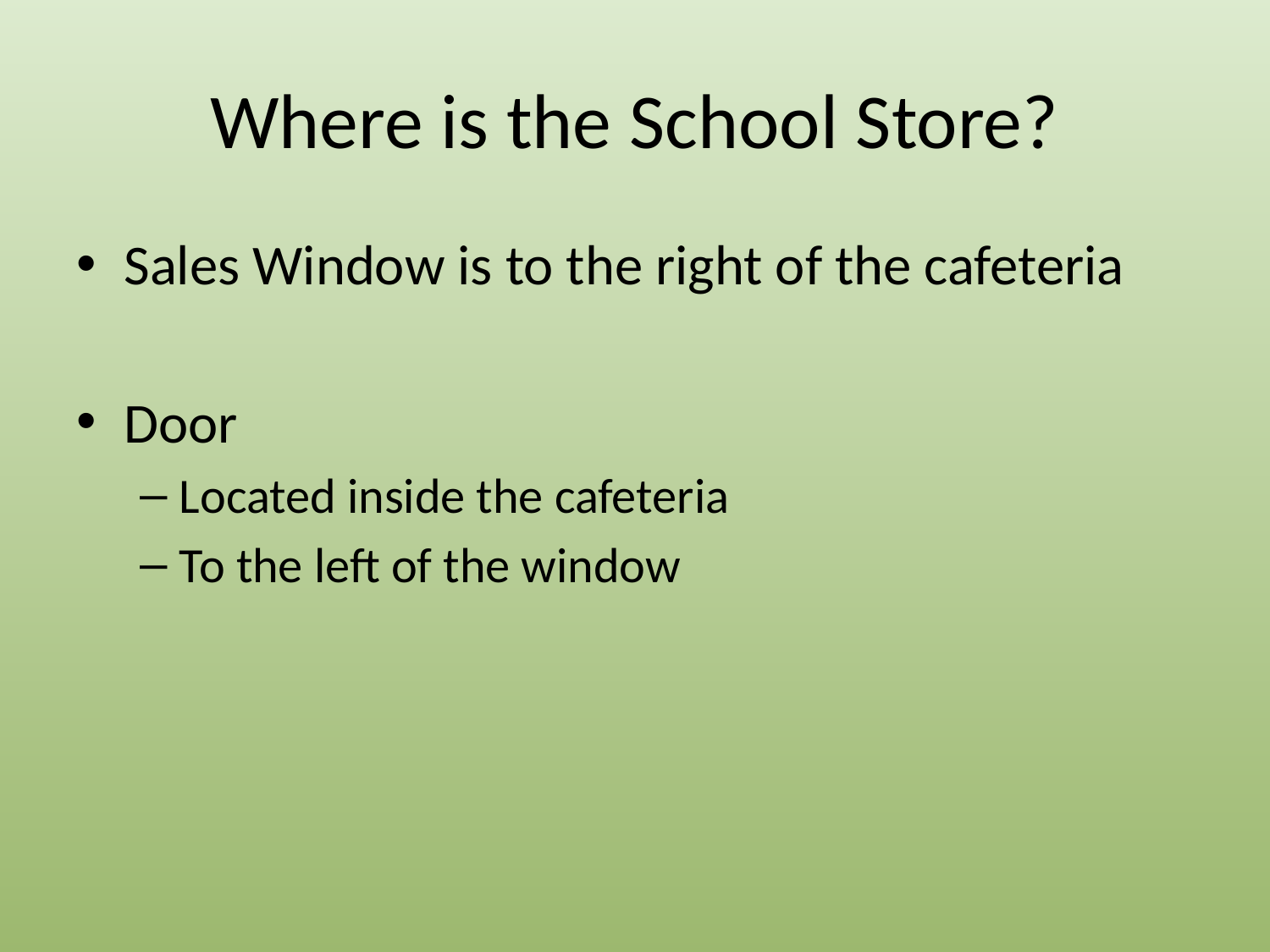

# Where is the School Store?
Sales Window is to the right of the cafeteria

Door
Located inside the cafeteria
To the left of the window